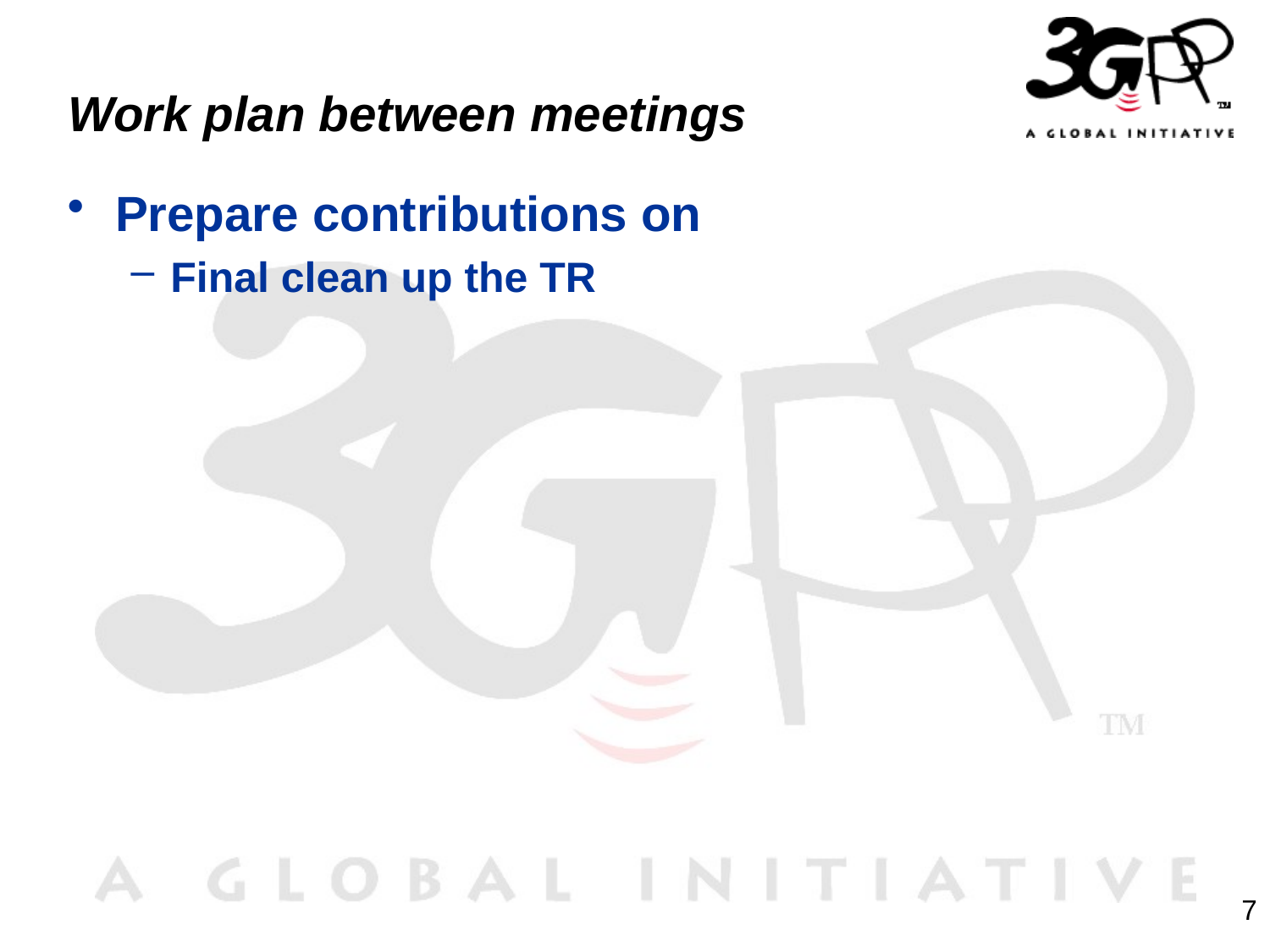

# Work plan between meetings
Prepare contributions on
Final clean up the TR
7